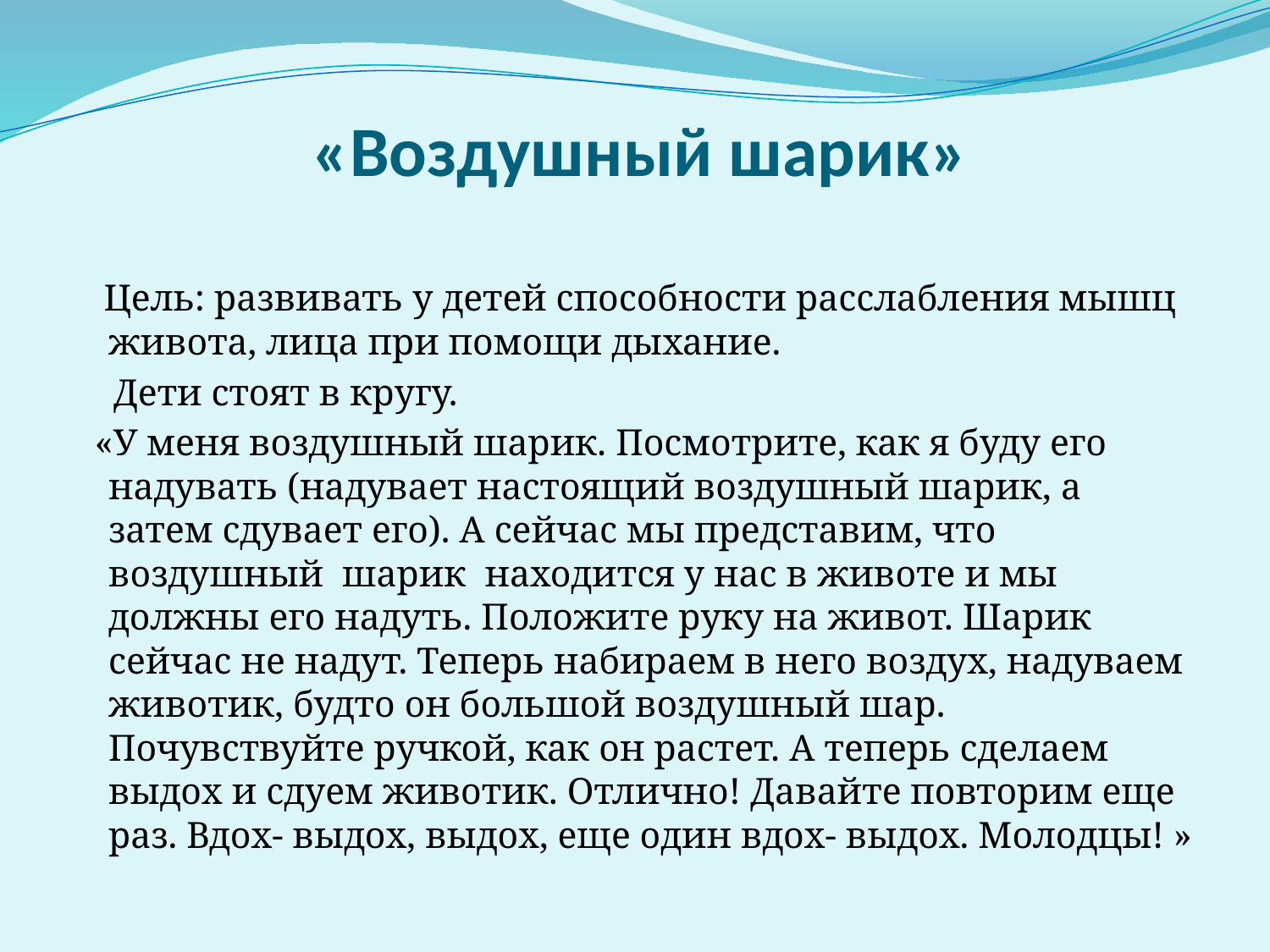

# «Воздушный шарик»
   Цель: развивать у детей способности расслабления мышц живота, лица при помощи дыхание.
    Дети стоят в кругу.
  «У меня воздушный шарик. Посмотрите, как я буду его надувать (надувает настоящий воздушный шарик, а затем сдувает его). А сейчас мы представим, что воздушный  шарик  находится у нас в животе и мы должны его надуть. Положите руку на живот. Шарик сейчас не надут. Теперь набираем в него воздух, надуваем животик, будто он большой воздушный шар. Почувствуйте ручкой, как он растет. А теперь сделаем выдох и сдуем животик. Отлично! Давайте повторим еще раз. Вдох- выдох, выдох, еще один вдох- выдох. Молодцы! »